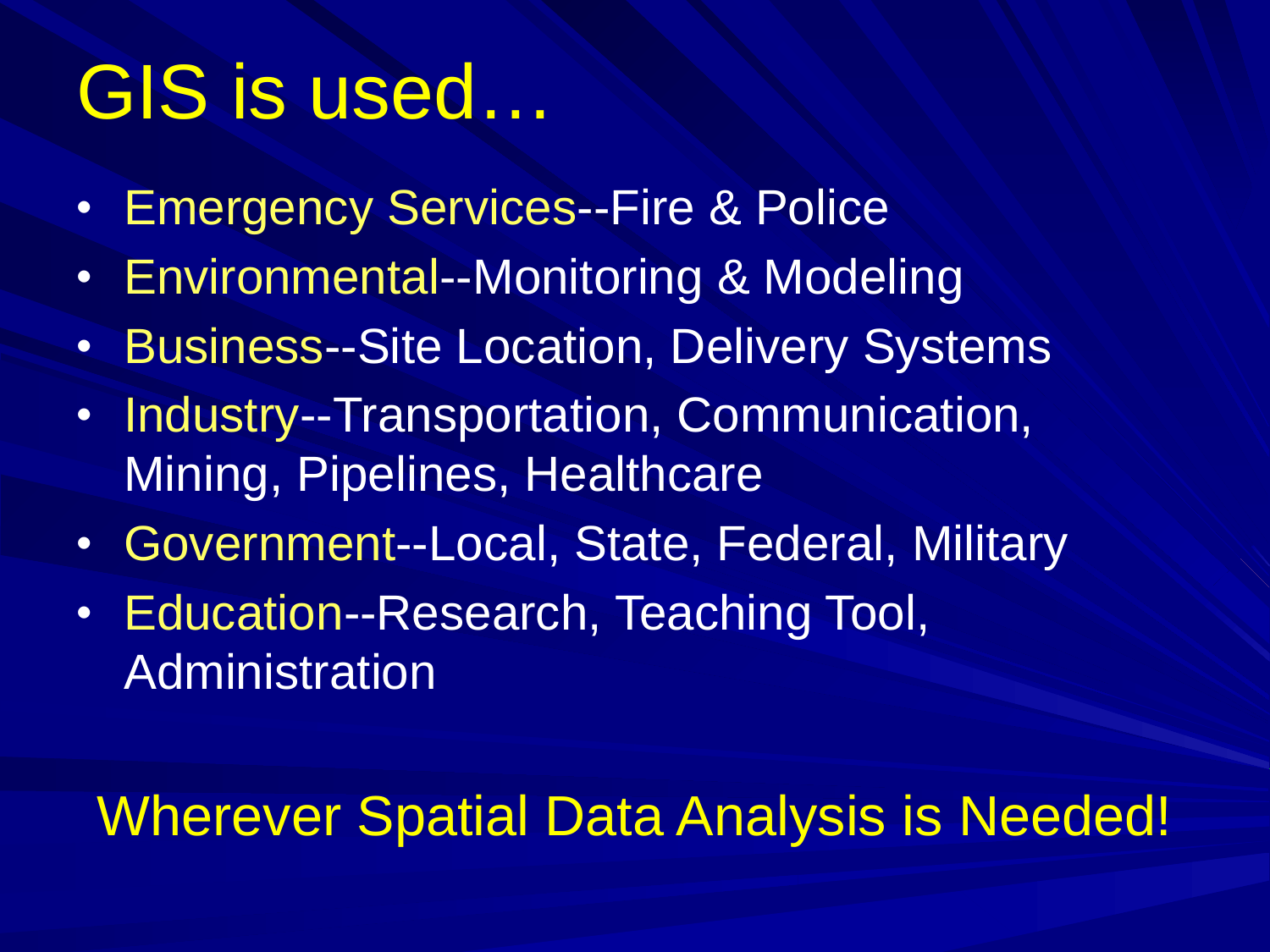

# GIS is used…
Emergency Services--Fire & Police
Environmental--Monitoring & Modeling
Business--Site Location, Delivery Systems
Industry--Transportation, Communication, Mining, Pipelines, Healthcare
Government--Local, State, Federal, Military
Education--Research, Teaching Tool, Administration

Wherever Spatial Data Analysis is Needed!